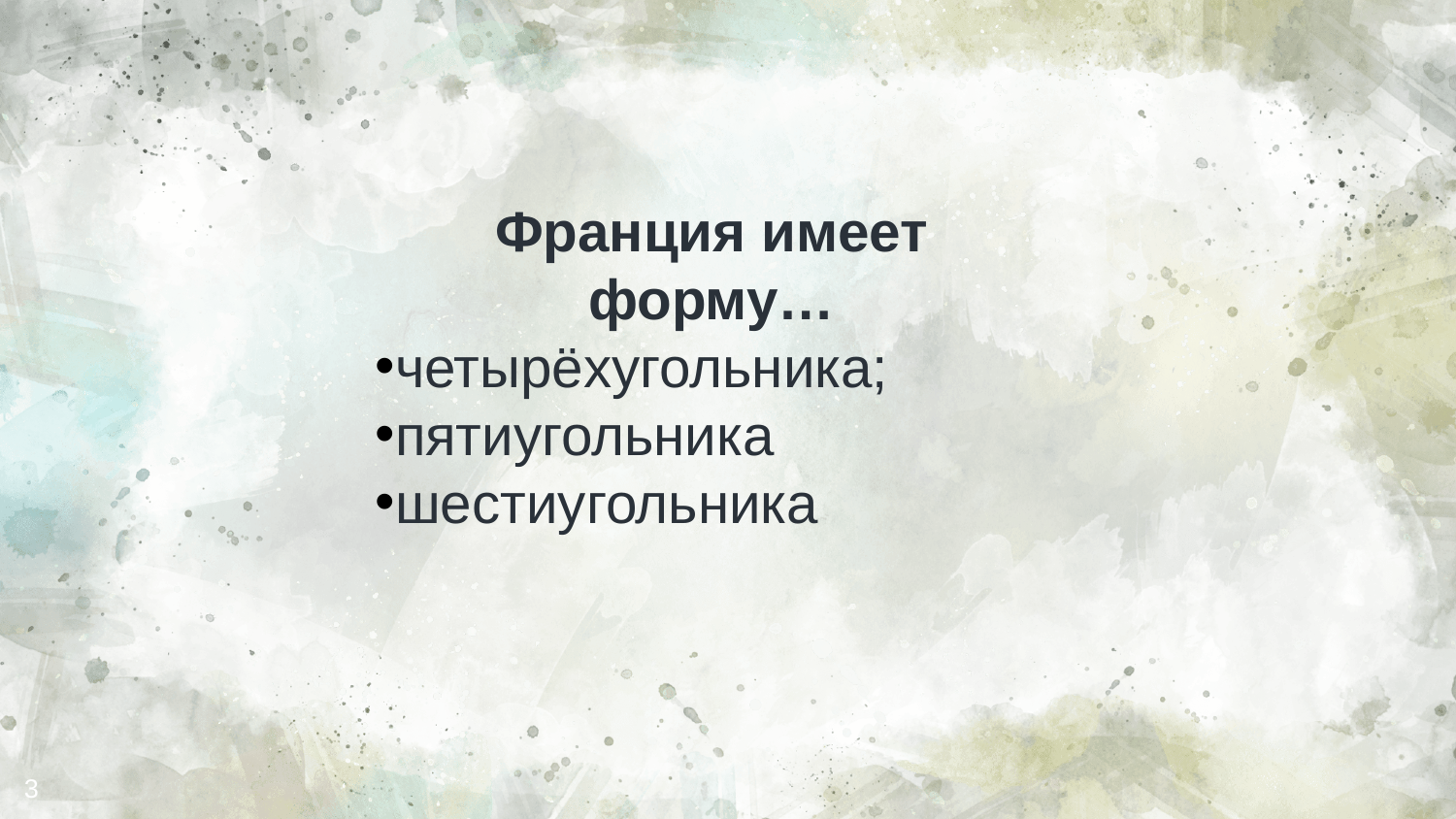

Франция имеет форму…
четырёхугольника;
пятиугольника
шестиугольника
3